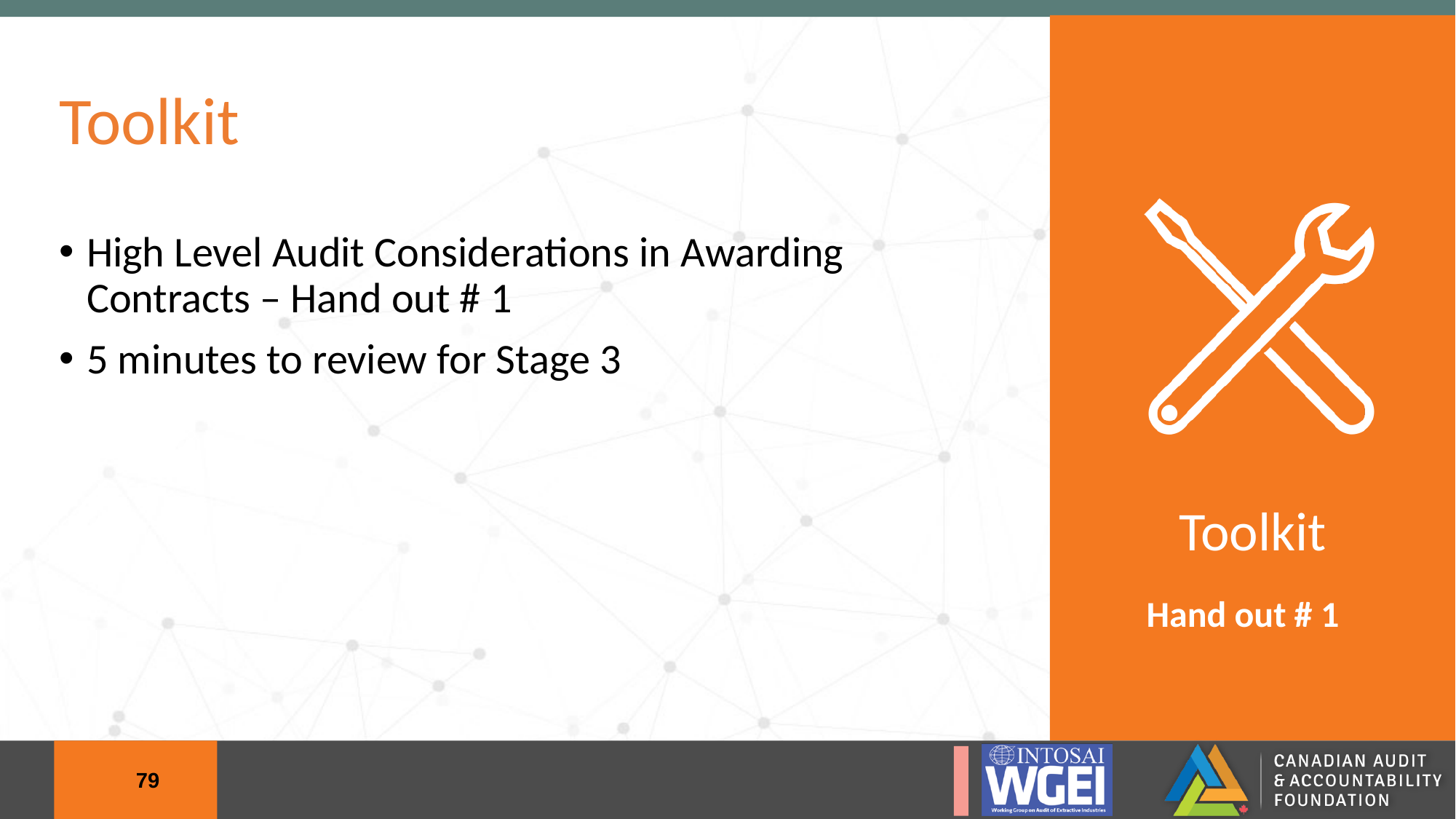

# Toolkit
High Level Audit Considerations in Awarding Contracts – Hand out # 1
5 minutes to review for Stage 3
Hand out # 1